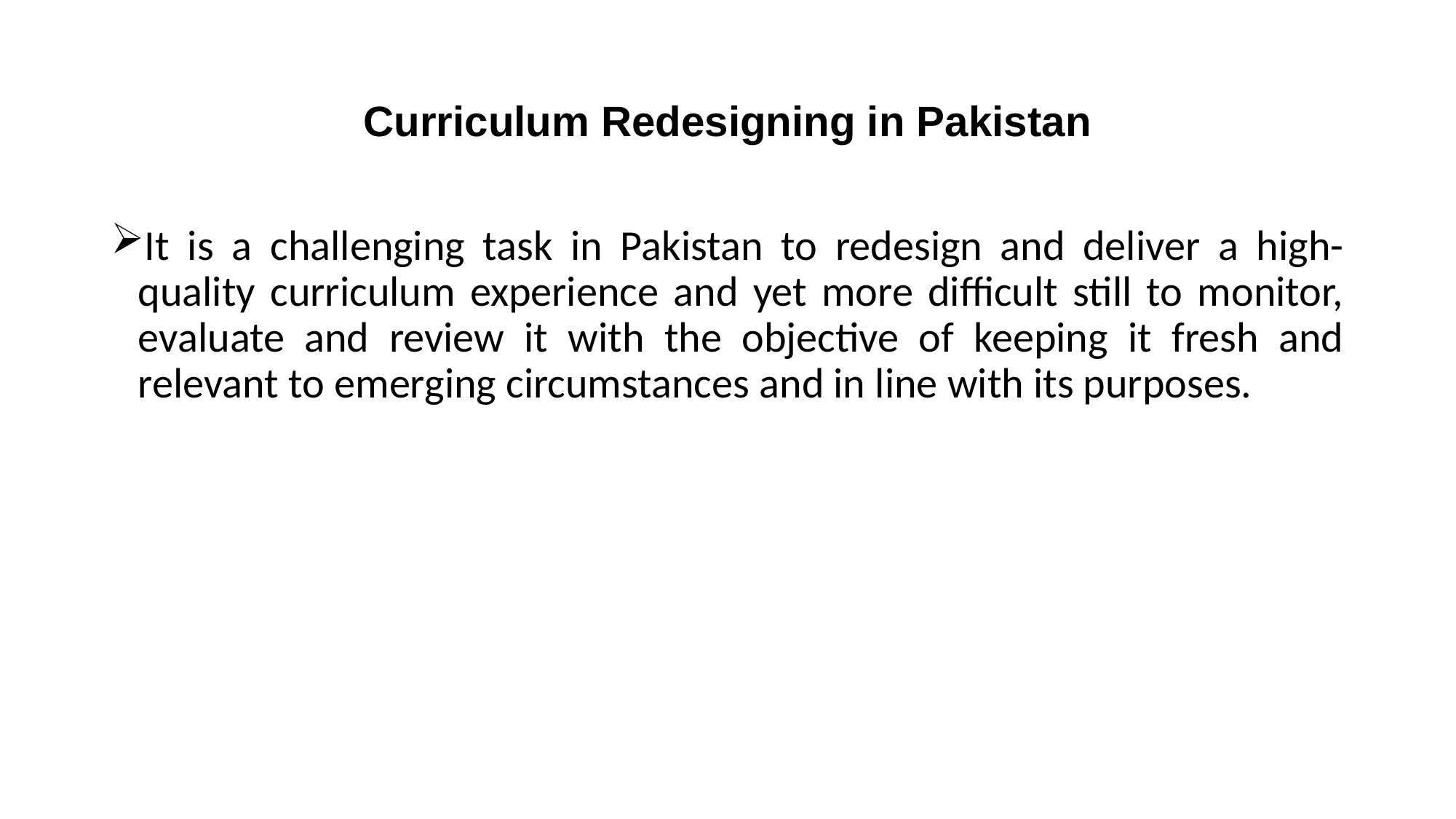

# Curriculum Redesigning in Pakistan
It is a challenging task in Pakistan to redesign and deliver a high-quality curriculum experience and yet more difficult still to monitor, evaluate and review it with the objective of keeping it fresh and relevant to emerging circumstances and in line with its purposes.